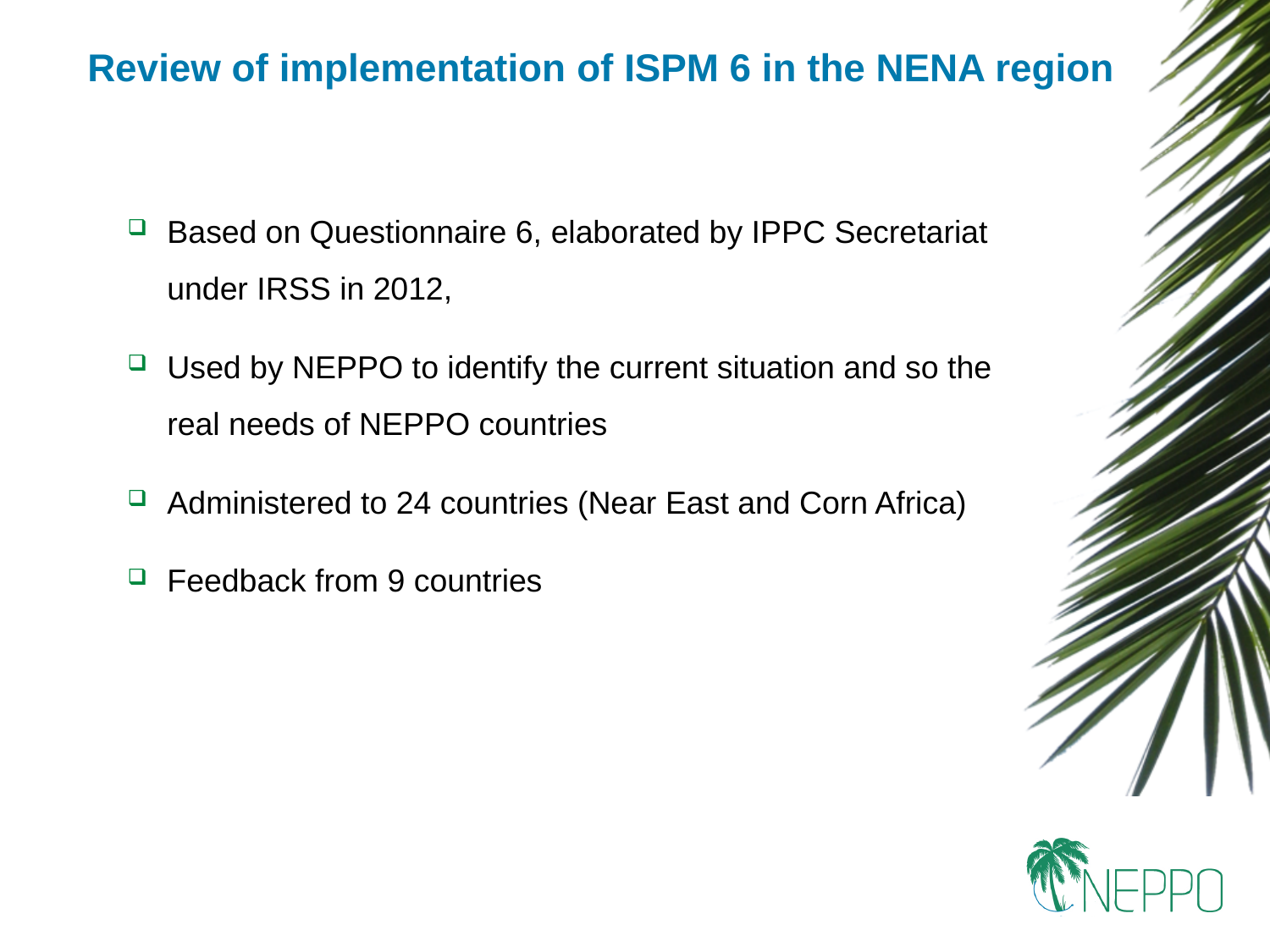

# Review of implementation of ISPM 6 in the NENA region
Based on Questionnaire 6, elaborated by IPPC Secretariat under IRSS in 2012,
Used by NEPPO to identify the current situation and so the real needs of NEPPO countries
Administered to 24 countries (Near East and Corn Africa)
Feedback from 9 countries